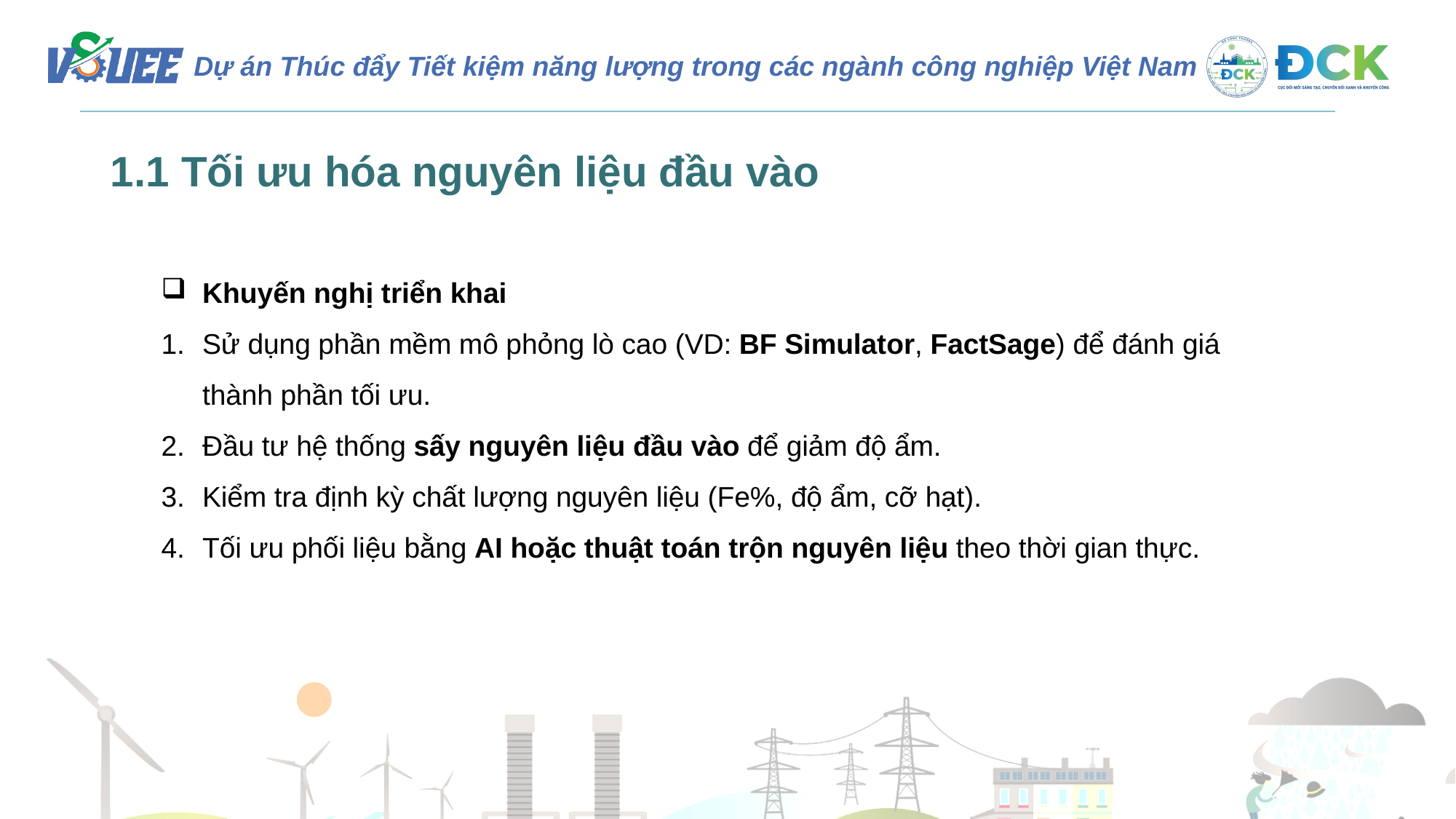

1.1 Tối ưu hóa nguyên liệu đầu vào

Khuyến nghị triển khai
Sử dụng phần mềm mô phỏng lò cao (VD: BF Simulator, FactSage) để đánh giá thành phần tối ưu.
Đầu tư hệ thống sấy nguyên liệu đầu vào để giảm độ ẩm.
Kiểm tra định kỳ chất lượng nguyên liệu (Fe%, độ ẩm, cỡ hạt).
Tối ưu phối liệu bằng AI hoặc thuật toán trộn nguyên liệu theo thời gian thực.